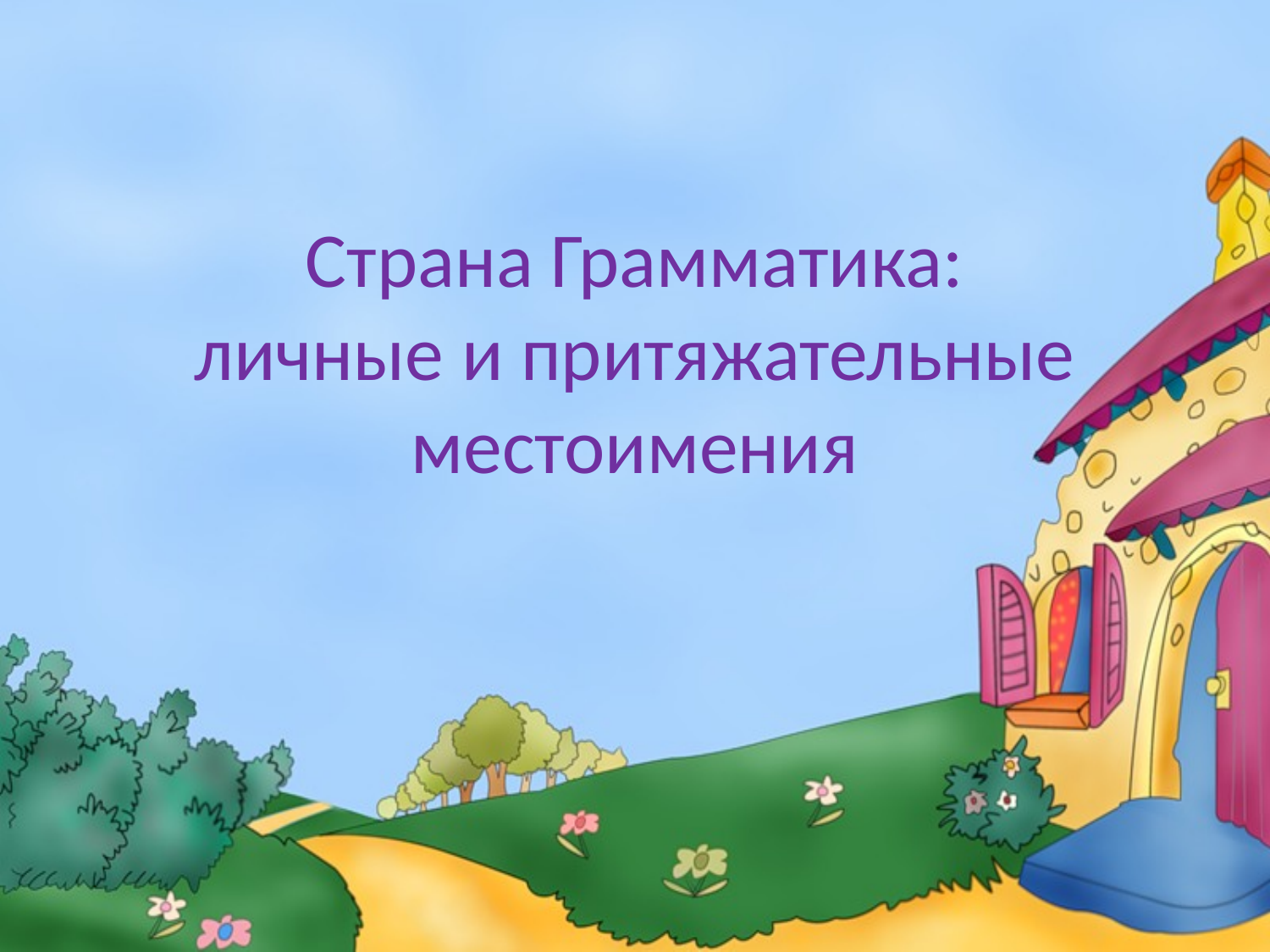

# Страна Грамматика: личные и притяжательные местоимения